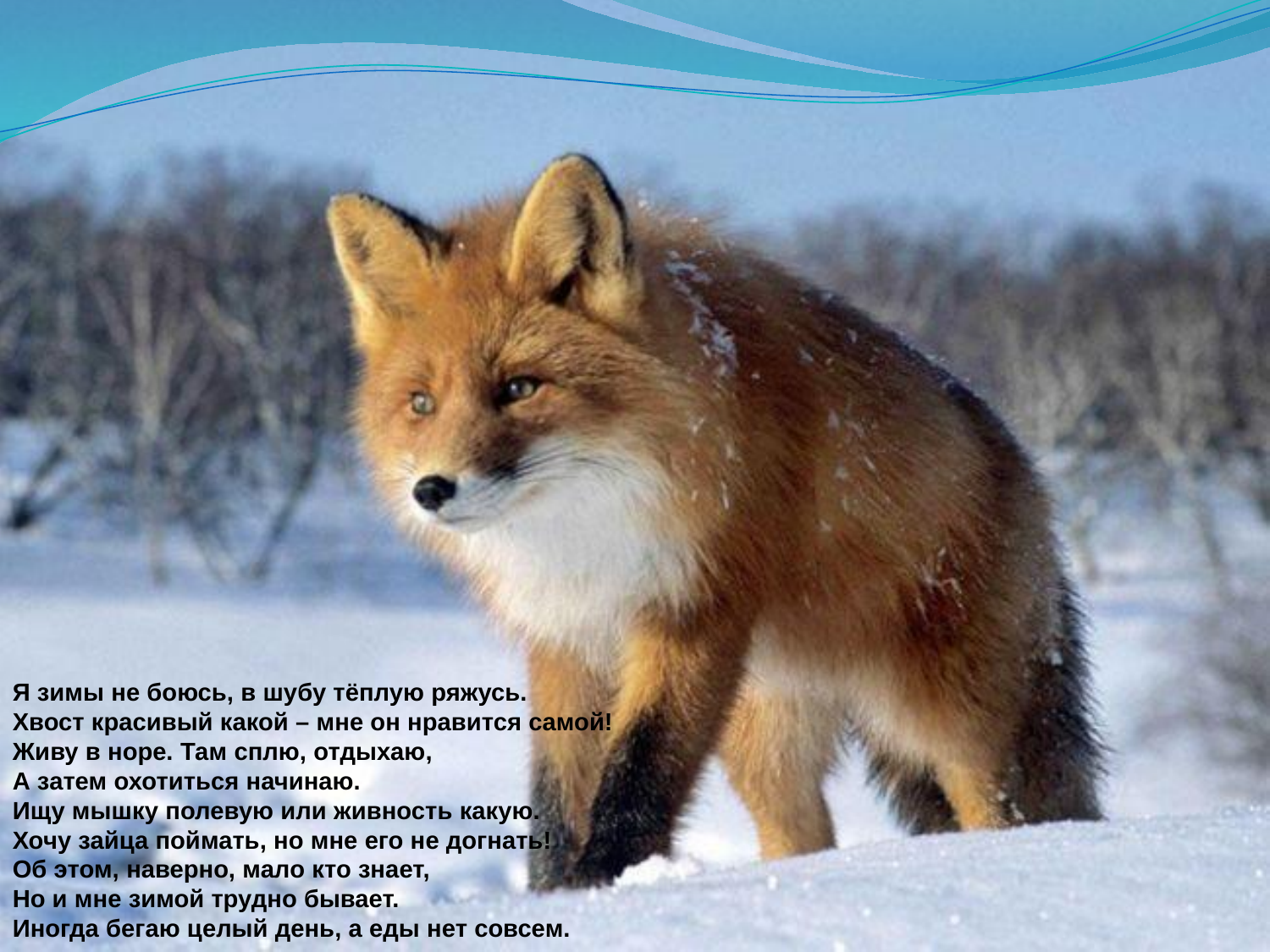

Я зимы не боюсь, в шубу тёплую ряжусь.
Хвост красивый какой – мне он нравится самой!
Живу в норе. Там сплю, отдыхаю,
А затем охотиться начинаю.
Ищу мышку полевую или живность какую.
Хочу зайца поймать, но мне его не догнать!
Об этом, наверно, мало кто знает,
Но и мне зимой трудно бывает.
Иногда бегаю целый день, а еды нет совсем.